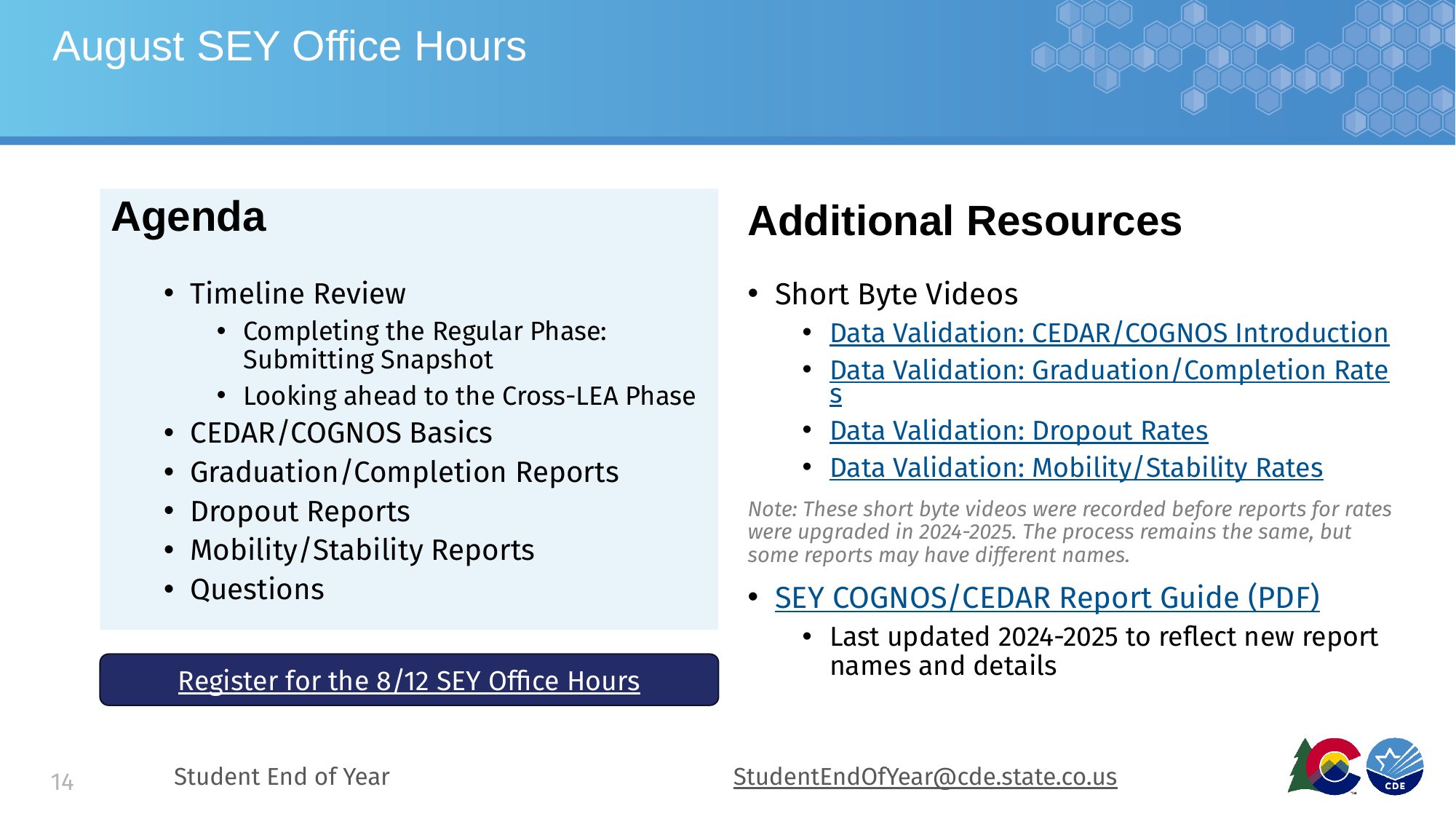

# August SEY Office Hours
Agenda
Additional Resources
Timeline Review
Completing the Regular Phase: Submitting Snapshot
Looking ahead to the Cross-LEA Phase
CEDAR/COGNOS Basics
Graduation/Completion Reports
Dropout Reports
Mobility/Stability Reports
Questions

Short Byte Videos
Data Validation: CEDAR/COGNOS Introduction
Data Validation: Graduation/Completion Rates
Data Validation: Dropout Rates
Data Validation: Mobility/Stability Rates
Note: These short byte videos were recorded before reports for rates were upgraded in 2024-2025. The process remains the same, but some reports may have different names.
SEY COGNOS/CEDAR Report Guide (PDF)
Last updated 2024-2025 to reflect new report names and details
Register for the 8/12 SEY Office Hours
Student End of Year
StudentEndOfYear@cde.state.co.us
14